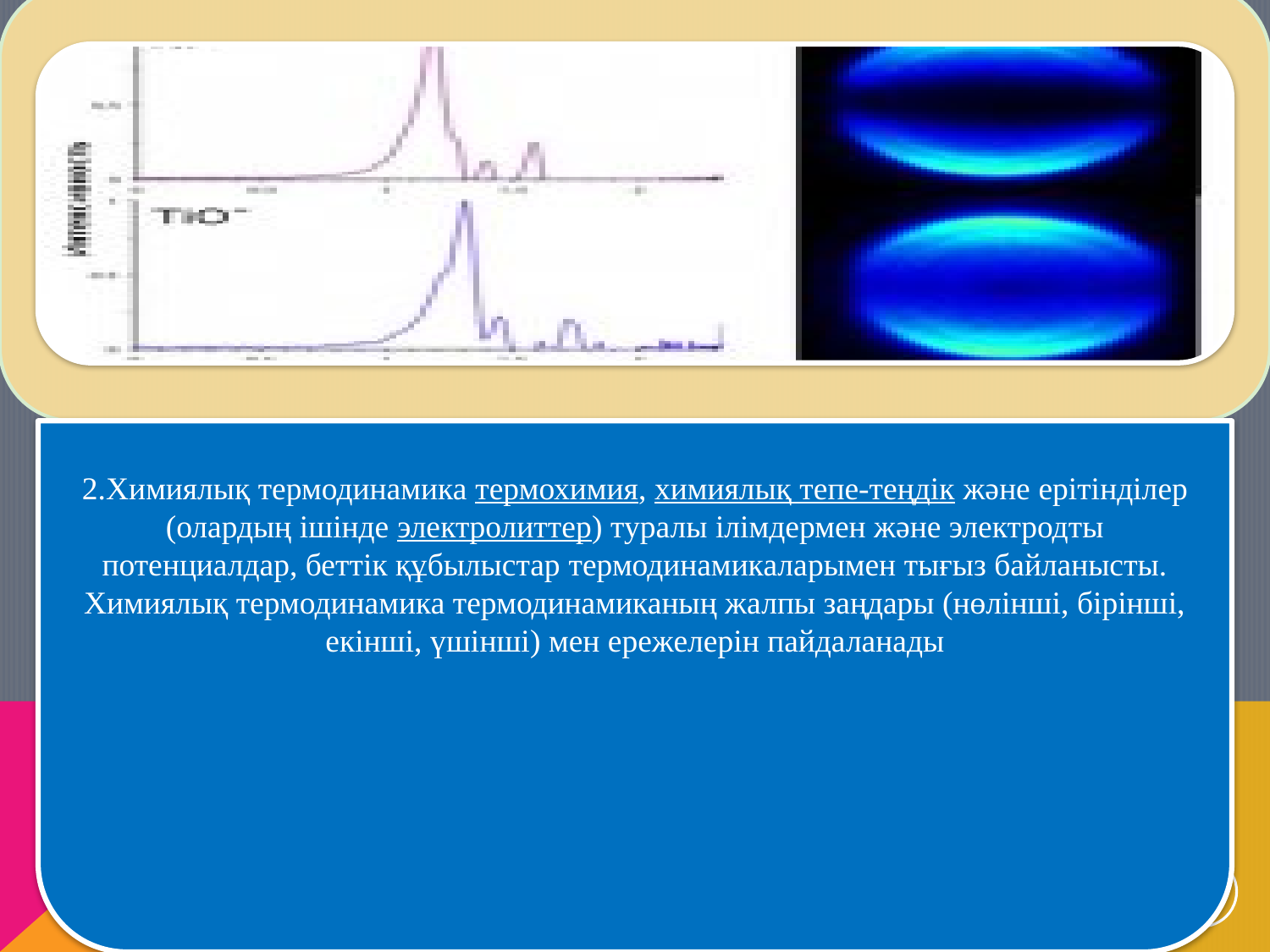

2.Химиялық термодинамика термохимия, химиялық тепе-теңдік және ерітінділер (олардың ішінде электролиттер) туралы ілімдермен және электродты потенциалдар, беттік құбылыстар термодинамикаларымен тығыз байланысты. Химиялық термодинамика термодинамиканың жалпы заңдары (нөлінші, бірінші, екінші, үшінші) мен ережелерін пайдаланады
3